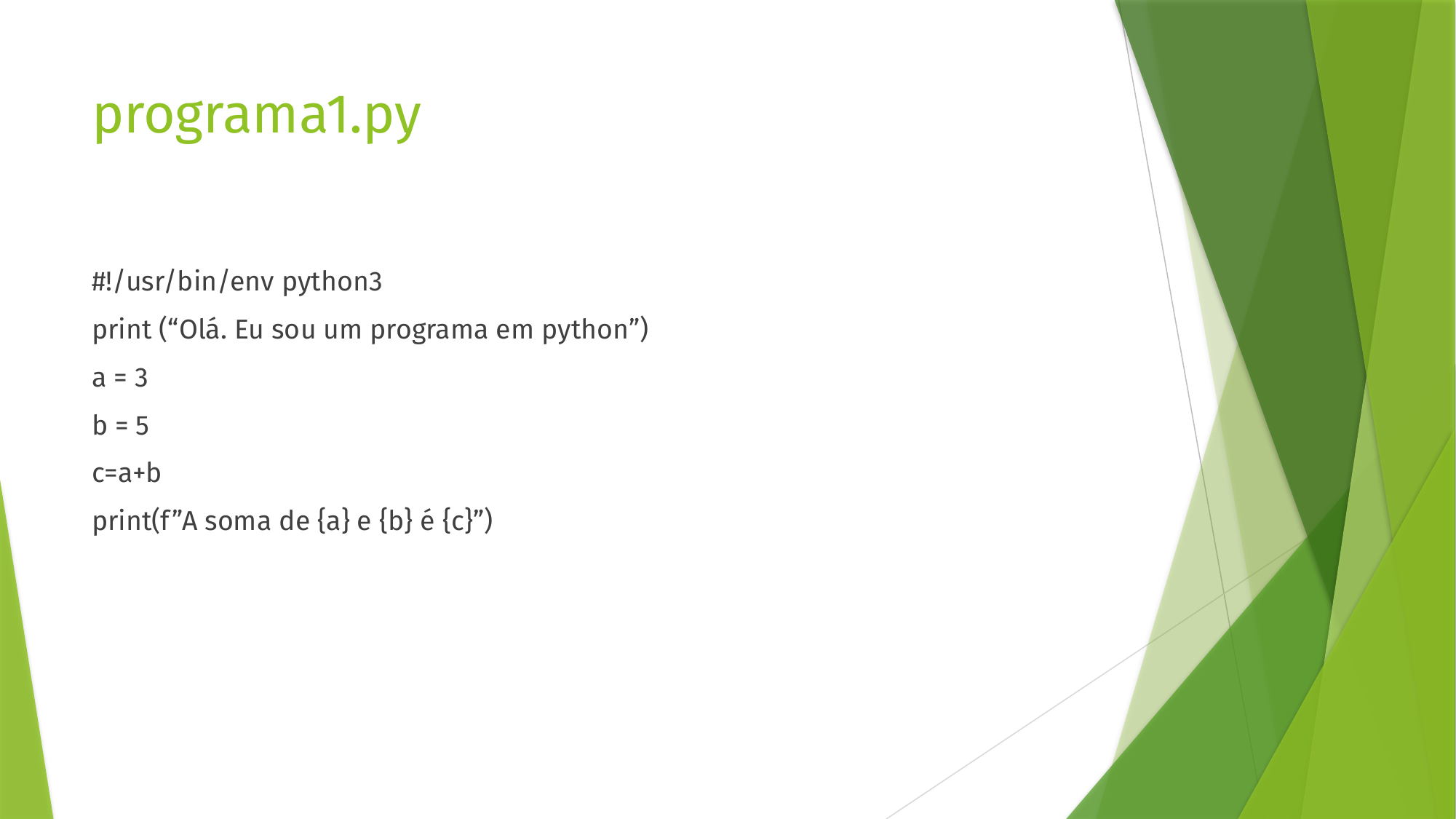

# programa1.py
#!/usr/bin/env python3
print (“Olá. Eu sou um programa em python”)
a = 3
b = 5
c=a+b
print(f”A soma de {a} e {b} é {c}”)